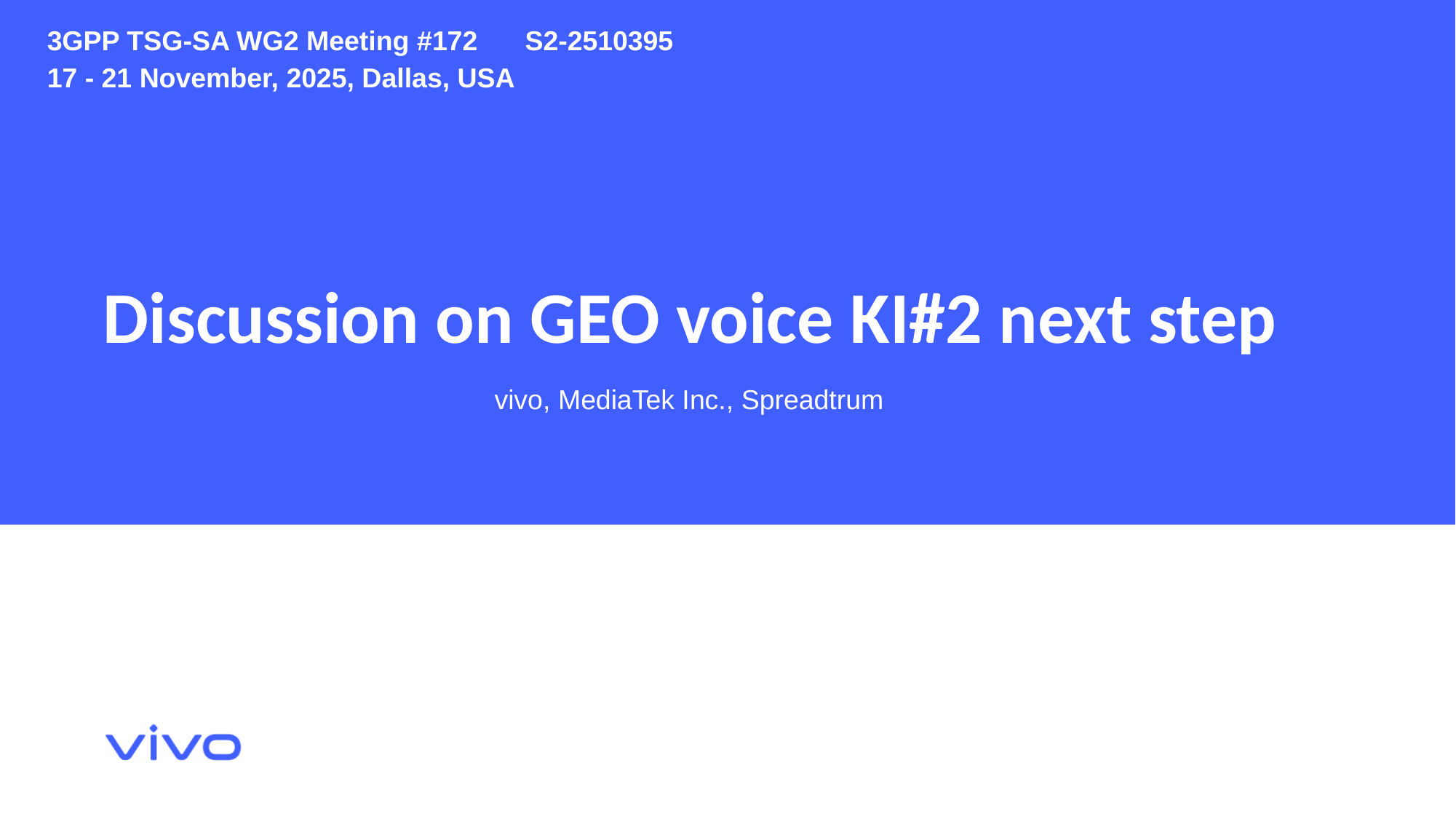

3GPP TSG-SA WG2 Meeting #172	S2-2510395
17 - 21 November, 2025, Dallas, USA
Discussion on GEO voice KI#2 next step
vivo, MediaTek Inc., Spreadtrum